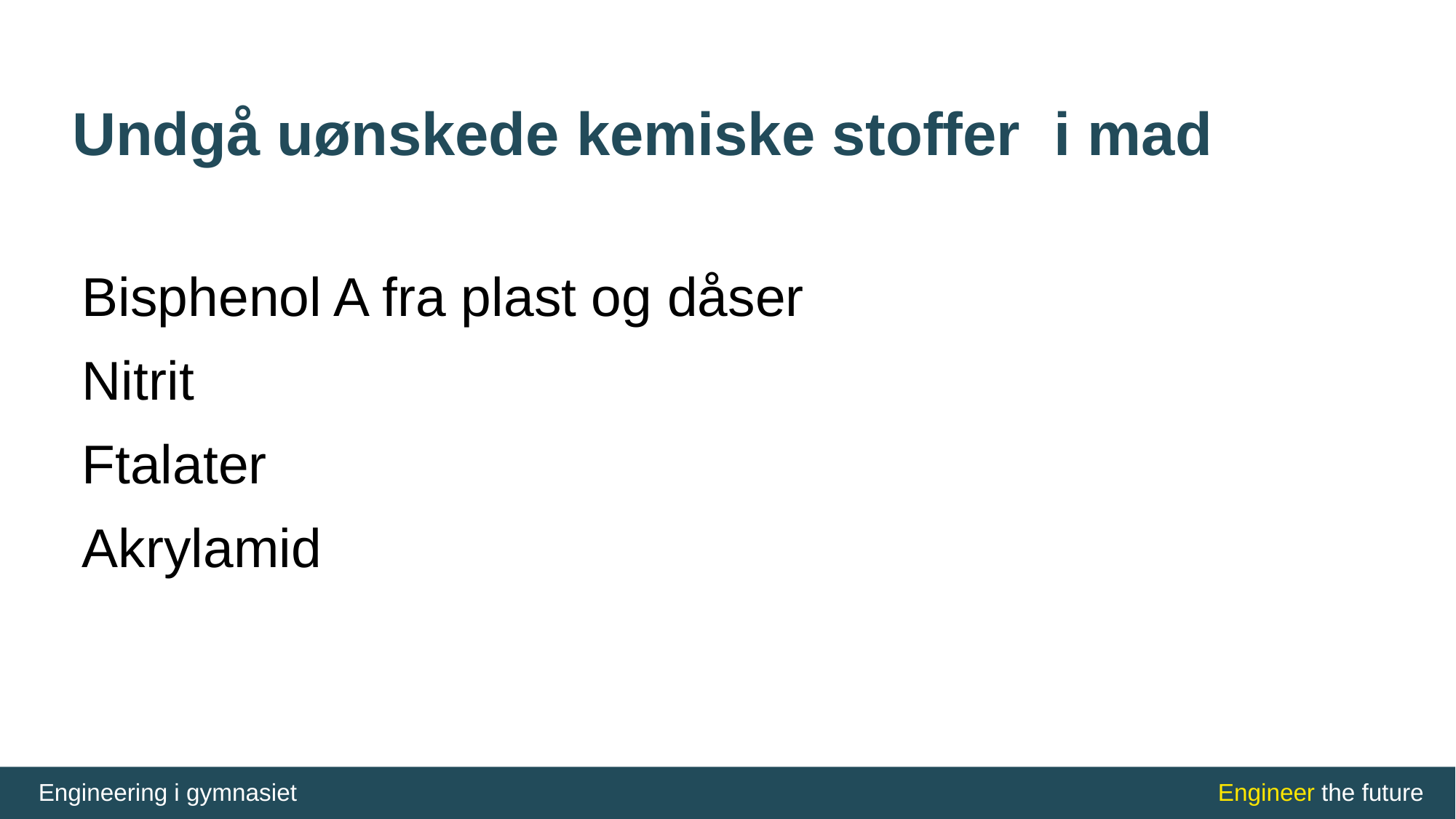

# Undgå uønskede kemiske stoffer  i mad
Bisphenol A fra plast og dåser
Nitrit
Ftalater
Akrylamid